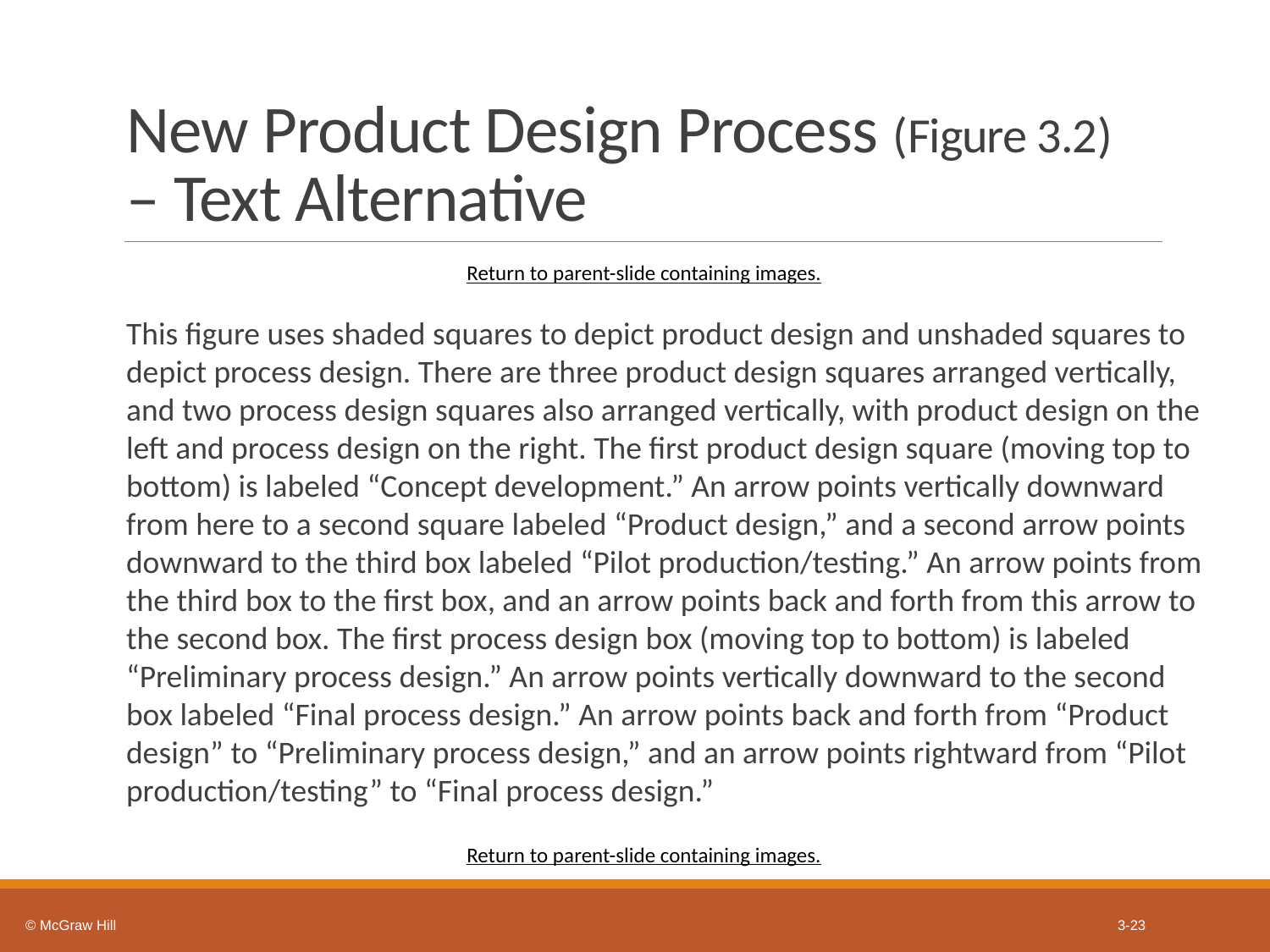

# New Product Design Process (Figure 3.2) – Text Alternative
Return to parent-slide containing images.
This figure uses shaded squares to depict product design and unshaded squares to depict process design. There are three product design squares arranged vertically, and two process design squares also arranged vertically, with product design on the left and process design on the right. The first product design square (moving top to bottom) is labeled “Concept development.” An arrow points vertically downward from here to a second square labeled “Product design,” and a second arrow points downward to the third box labeled “Pilot production/testing.” An arrow points from the third box to the first box, and an arrow points back and forth from this arrow to the second box. The first process design box (moving top to bottom) is labeled “Preliminary process design.” An arrow points vertically downward to the second box labeled “Final process design.” An arrow points back and forth from “Product design” to “Preliminary process design,” and an arrow points rightward from “Pilot production/testing” to “Final process design.”
Return to parent-slide containing images.